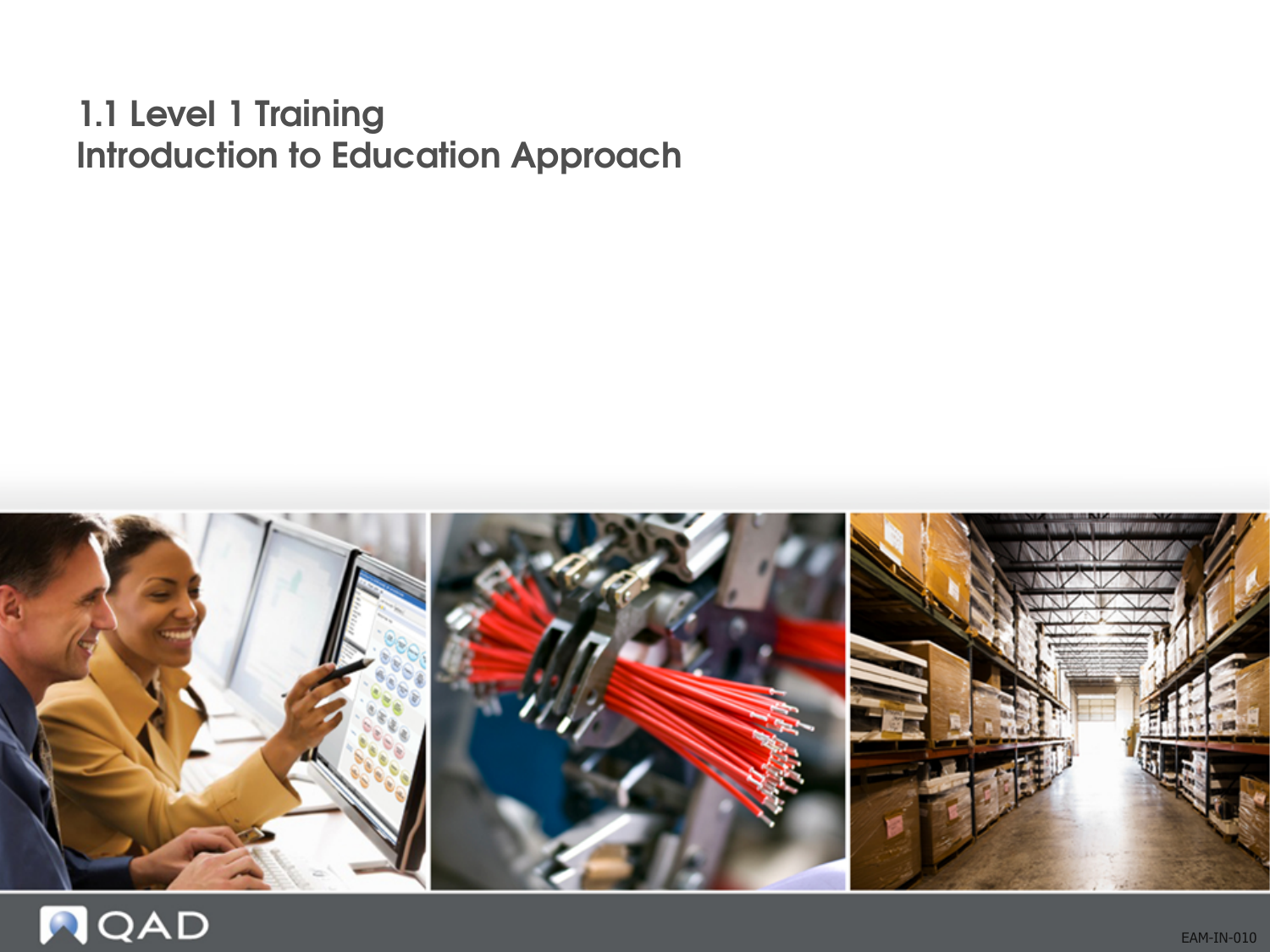

# 1.1 Level 1 Training Introduction to Education Approach
EAM-IN-010